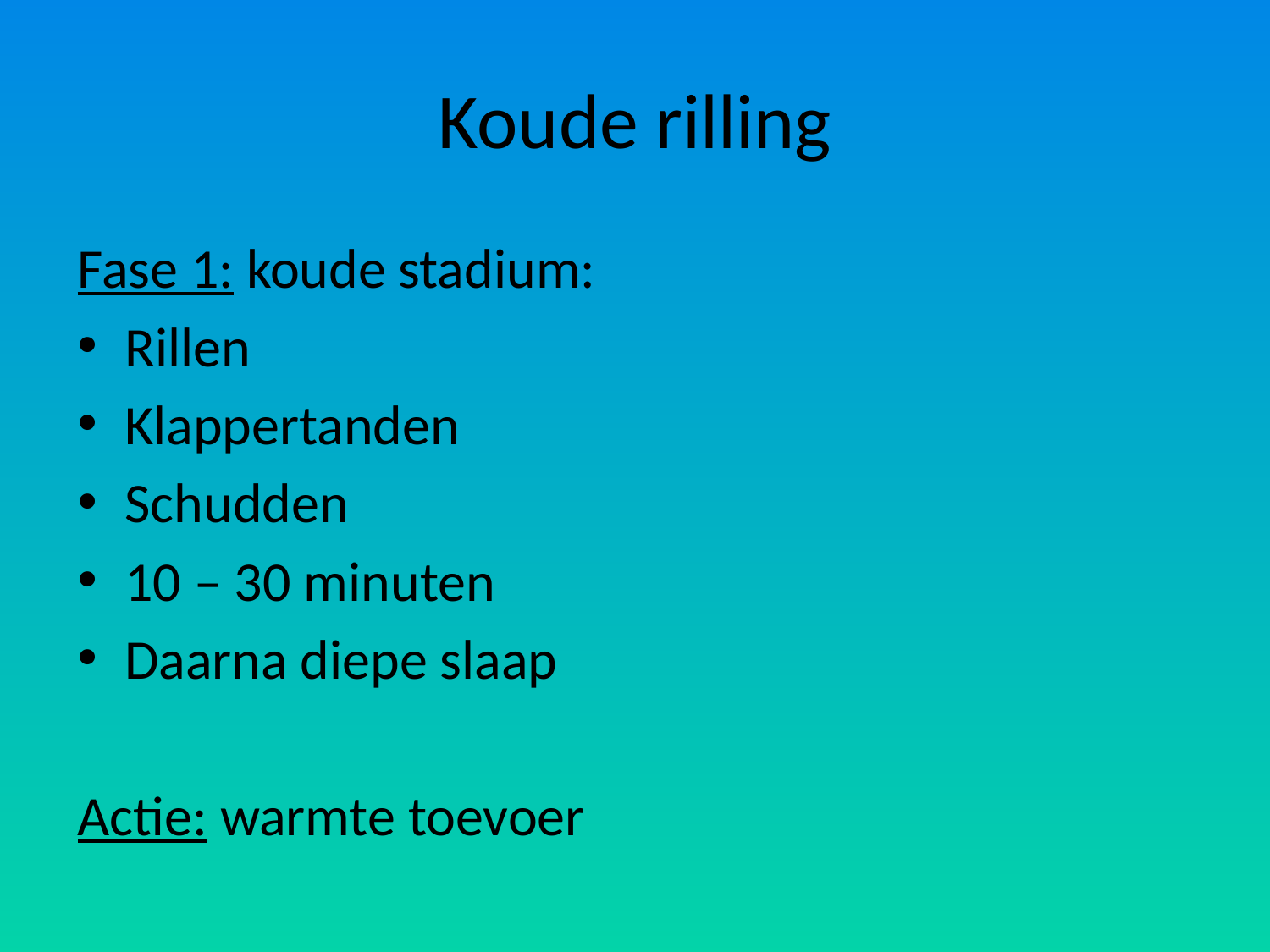

# Koude rilling
Fase 1: koude stadium:
Rillen
Klappertanden
Schudden
10 – 30 minuten
Daarna diepe slaap

Actie: warmte toevoer